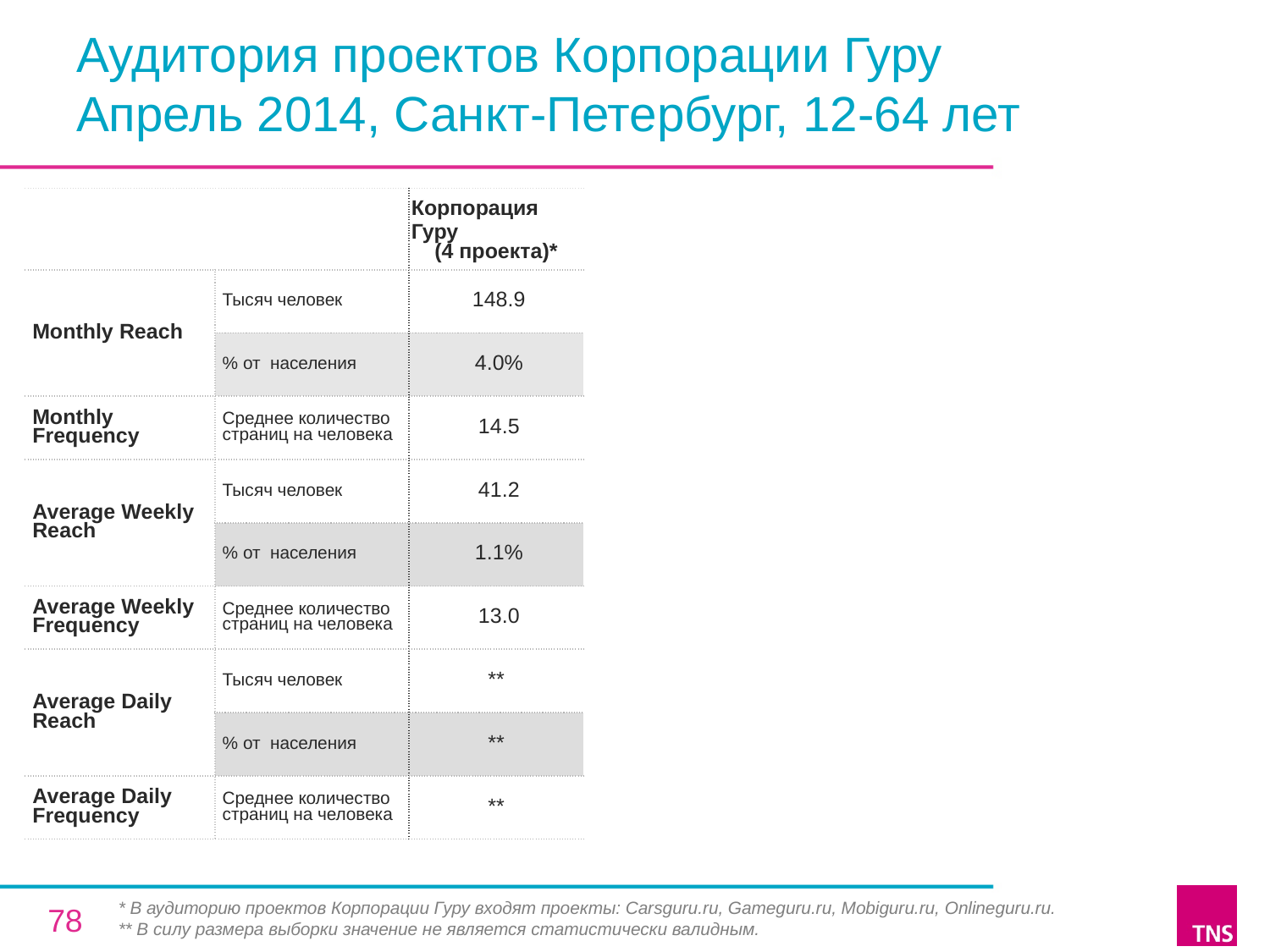

# Аудитория проектов Корпорации Гуру Апрель 2014, Санкт-Петербург, 12-64 лет
|  |  | Корпорация Гуру (4 проекта)\* |
| --- | --- | --- |
| Monthly Reach | Тысяч человек | 148.9 |
|  | % от населения | 4.0% |
| Monthly Frequency | Среднее количество страниц на человека | 14.5 |
| Average Weekly Reach | Тысяч человек | 41.2 |
|  | % от населения | 1.1% |
| Average Weekly Frequency | Среднее количество страниц на человека | 13.0 |
| Average Daily Reach | Тысяч человек | \*\* |
|  | % от населения | \*\* |
| Average Daily Frequency | Среднее количество страниц на человека | \*\* |
* В аудиторию проектов Корпорации Гуру входят проекты: Carsguru.ru, Gameguru.ru, Mobiguru.ru, Onlineguru.ru.
** В силу размера выборки значение не является статистически валидным.
78